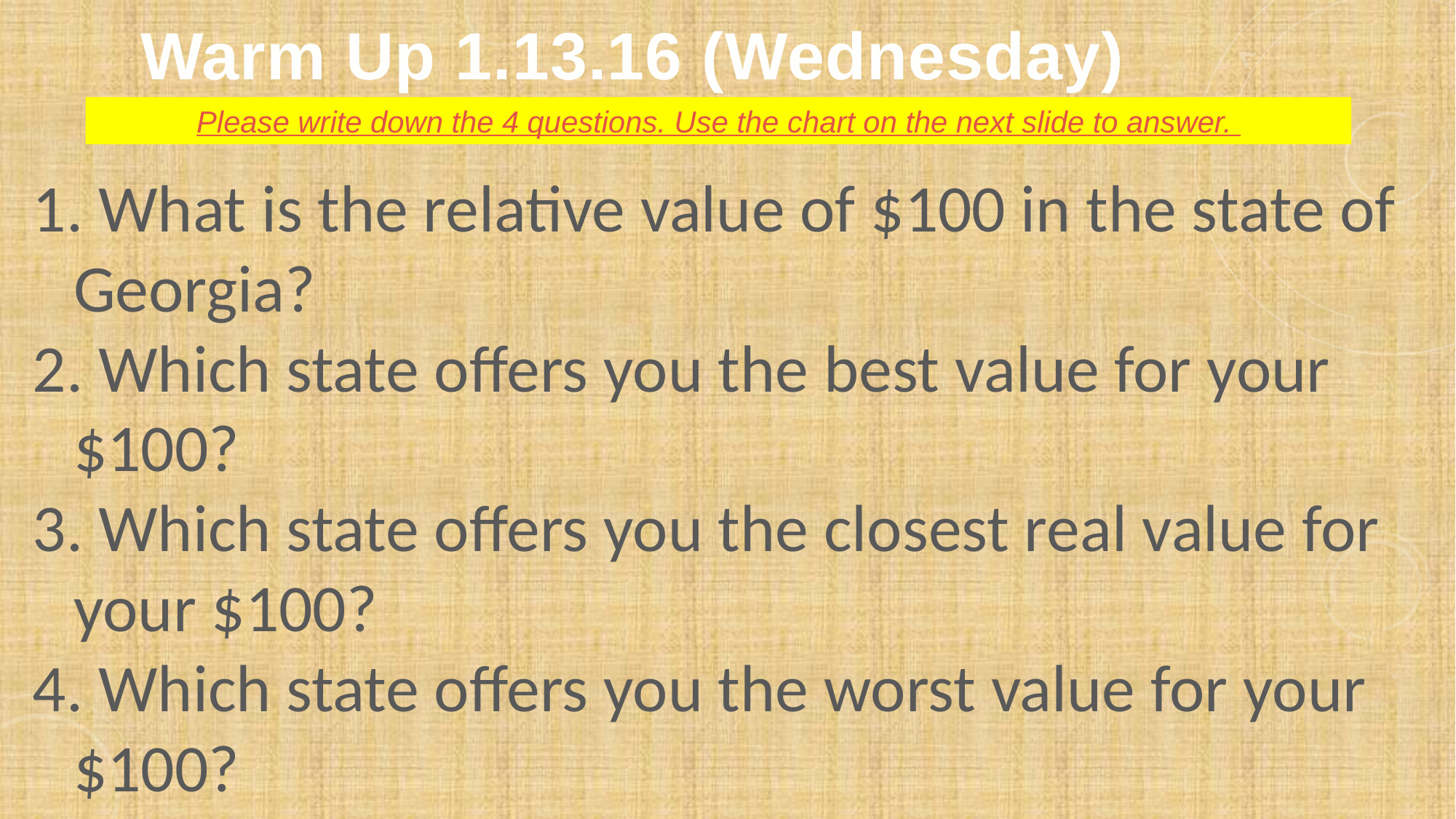

Warm Up 1.13.16 (Wednesday)
Please write down the 4 questions. Use the chart on the next slide to answer.
 What is the relative value of $100 in the state of Georgia?
 Which state offers you the best value for your $100?
 Which state offers you the closest real value for your $100?
 Which state offers you the worst value for your $100?